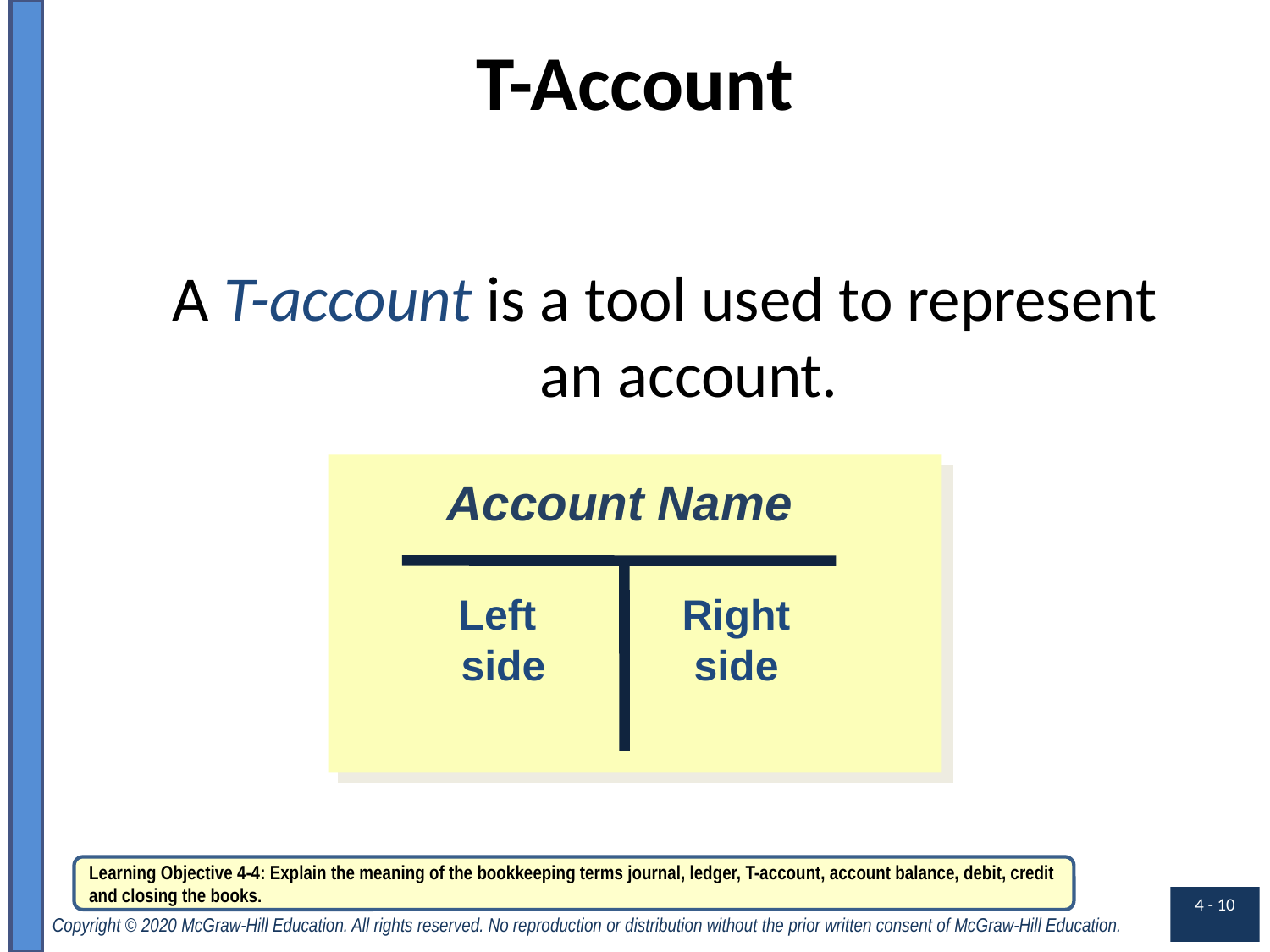

# T-Account
A T-account is a tool used to represent an account.

Account Name

Left
side
Right side
Learning Objective 4-4: Explain the meaning of the bookkeeping terms journal, ledger, T-account, account balance, debit, credit and closing the books.